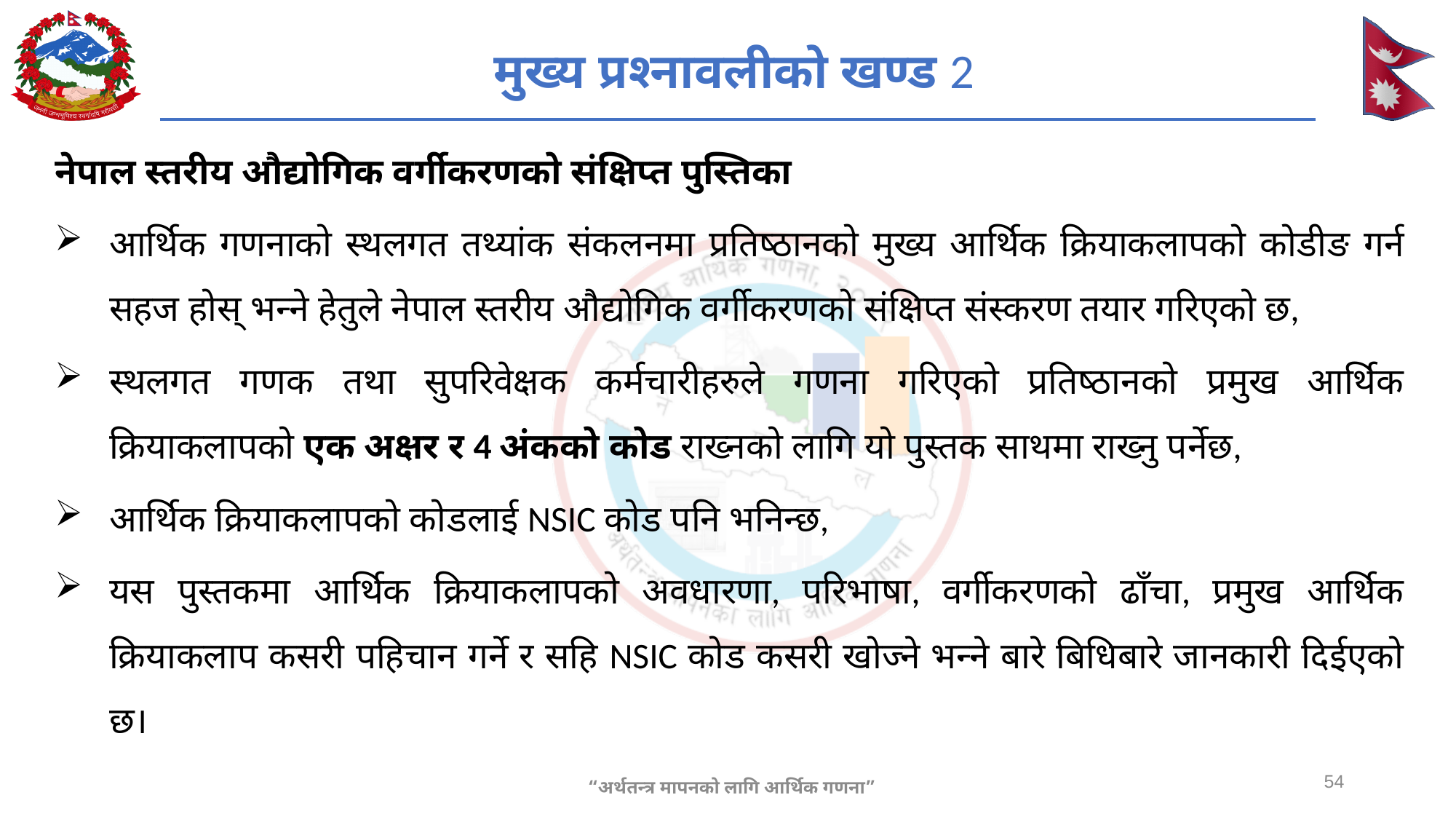

# मुख्य प्रश्नावलीको खण्ड 2
नेपाल स्तरीय औद्योगिक वर्गीकरणको संक्षिप्त पुस्तिका
आर्थिक गणनाको स्थलगत तथ्यांक संकलनमा प्रतिष्ठानको मुख्य आर्थिक क्रियाकलापको कोडीङ गर्न सहज होस् भन्ने हेतुले नेपाल स्तरीय औद्योगिक वर्गीकरणको संक्षिप्त संस्करण तयार गरिएको छ,
स्थलगत गणक तथा सुपरिवेक्षक कर्मचारीहरुले गणना गरिएको प्रतिष्ठानको प्रमुख आर्थिक क्रियाकलापको एक अक्षर र 4 अंकको कोड राख्नको लागि यो पुस्तक साथमा राख्नु पर्नेछ,
आर्थिक क्रियाकलापको कोडलाई NSIC कोड पनि भनिन्छ,
यस पुस्तकमा आर्थिक क्रियाकलापको अवधारणा, परिभाषा, वर्गीकरणको ढाँचा, प्रमुख आर्थिक क्रियाकलाप कसरी पहिचान गर्ने र सहि NSIC कोड कसरी खोज्ने भन्ने बारे बिधिबारे जानकारी दिईएको छ।

54
“अर्थतन्त्र मापनको लागि आर्थिक गणना”